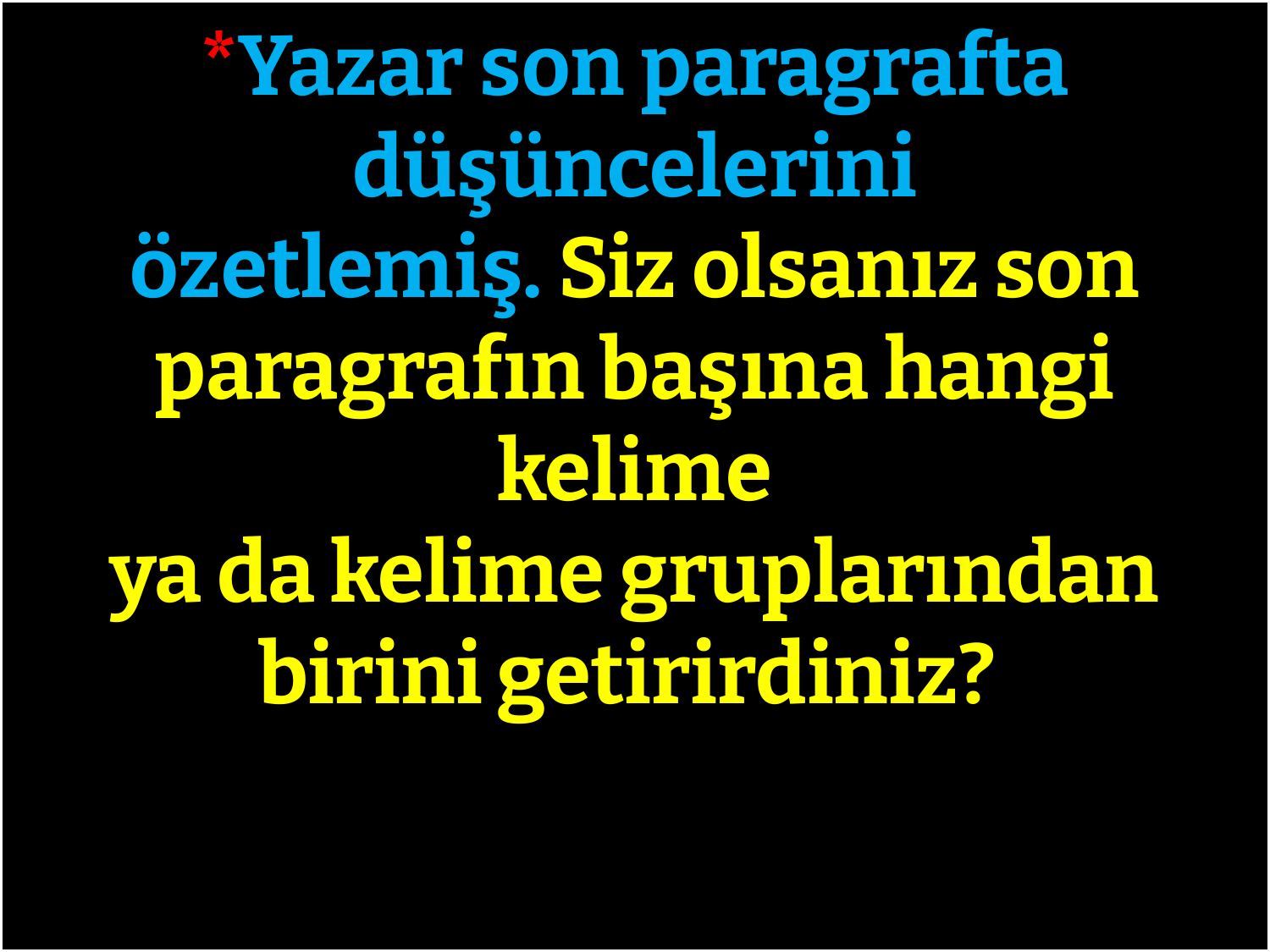

*Yazar son paragrafta düşüncelerini
özetlemiş. Siz olsanız son paragrafın başına hangi kelime
ya da kelime gruplarından birini getirirdiniz?
#